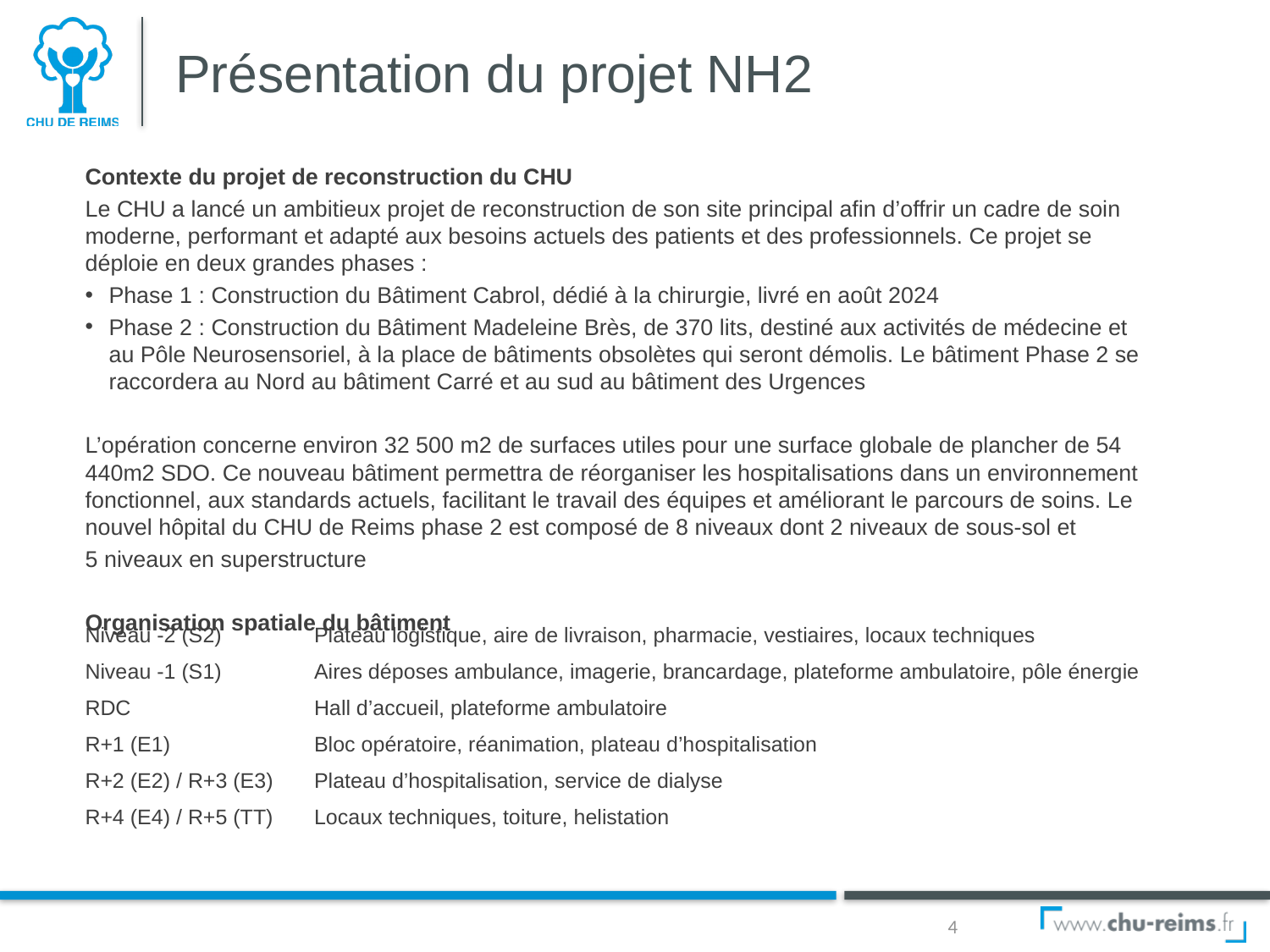

# Présentation du projet NH2
Contexte du projet de reconstruction du CHU
Le CHU a lancé un ambitieux projet de reconstruction de son site principal afin d’offrir un cadre de soin moderne, performant et adapté aux besoins actuels des patients et des professionnels. Ce projet se déploie en deux grandes phases :
Phase 1 : Construction du Bâtiment Cabrol, dédié à la chirurgie, livré en août 2024
Phase 2 : Construction du Bâtiment Madeleine Brès, de 370 lits, destiné aux activités de médecine et au Pôle Neurosensoriel, à la place de bâtiments obsolètes qui seront démolis. Le bâtiment Phase 2 se raccordera au Nord au bâtiment Carré et au sud au bâtiment des Urgences

L’opération concerne environ 32 500 m2 de surfaces utiles pour une surface globale de plancher de 54 440m2 SDO. Ce nouveau bâtiment permettra de réorganiser les hospitalisations dans un environnement fonctionnel, aux standards actuels, facilitant le travail des équipes et améliorant le parcours de soins. Le nouvel hôpital du CHU de Reims phase 2 est composé de 8 niveaux dont 2 niveaux de sous-sol et
5 niveaux en superstructure

Organisation spatiale du bâtiment

| Niveau -2 (S2) | Plateau logistique, aire de livraison, pharmacie, vestiaires, locaux techniques |
| --- | --- |
| Niveau -1 (S1) | Aires déposes ambulance, imagerie, brancardage, plateforme ambulatoire, pôle énergie |
| RDC | Hall d’accueil, plateforme ambulatoire |
| R+1 (E1) | Bloc opératoire, réanimation, plateau d’hospitalisation |
| R+2 (E2) / R+3 (E3) | Plateau d’hospitalisation, service de dialyse |
| R+4 (E4) / R+5 (TT) | Locaux techniques, toiture, helistation |
4